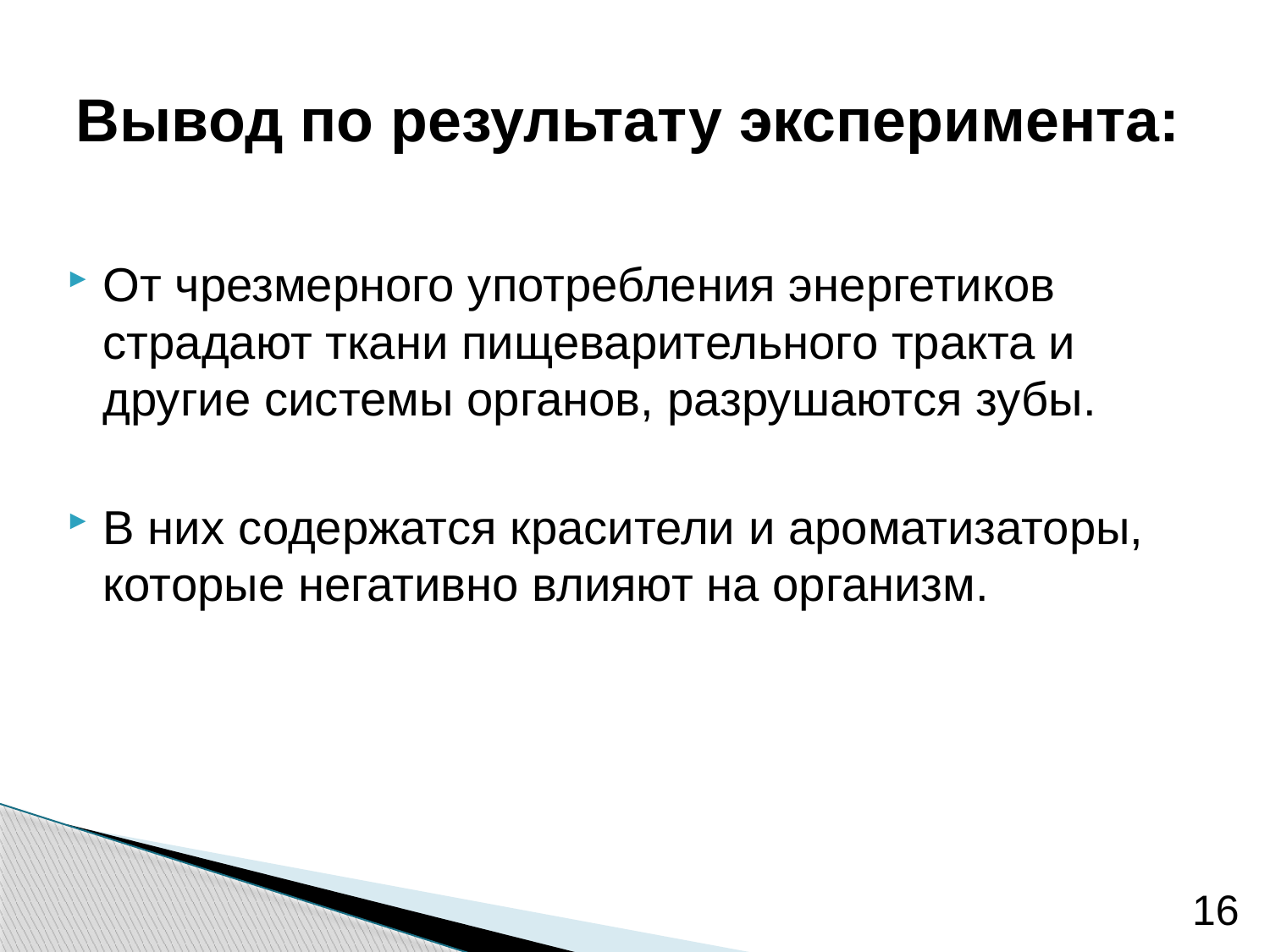

# Вывод по результату эксперимента:
От чрезмерного употребления энергетиков страдают ткани пищеварительного тракта и другие системы органов, разрушаются зубы.

В них содержатся красители и ароматизаторы,  которые негативно влияют на организм.
16